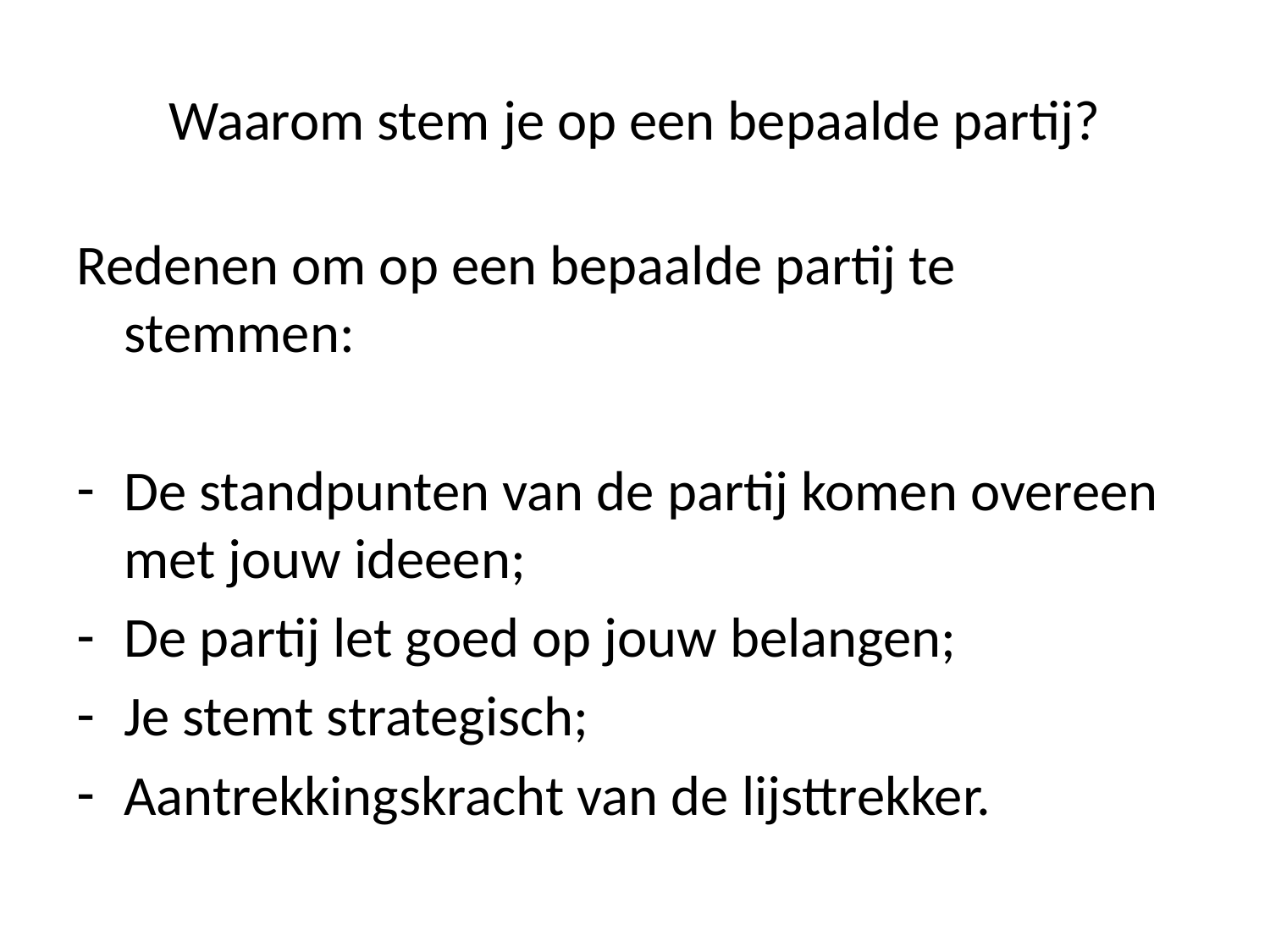

# Waarom stem je op een bepaalde partij?
Redenen om op een bepaalde partij te stemmen:

De standpunten van de partij komen overeen met jouw ideeen;
De partij let goed op jouw belangen;
Je stemt strategisch;
Aantrekkingskracht van de lijsttrekker.